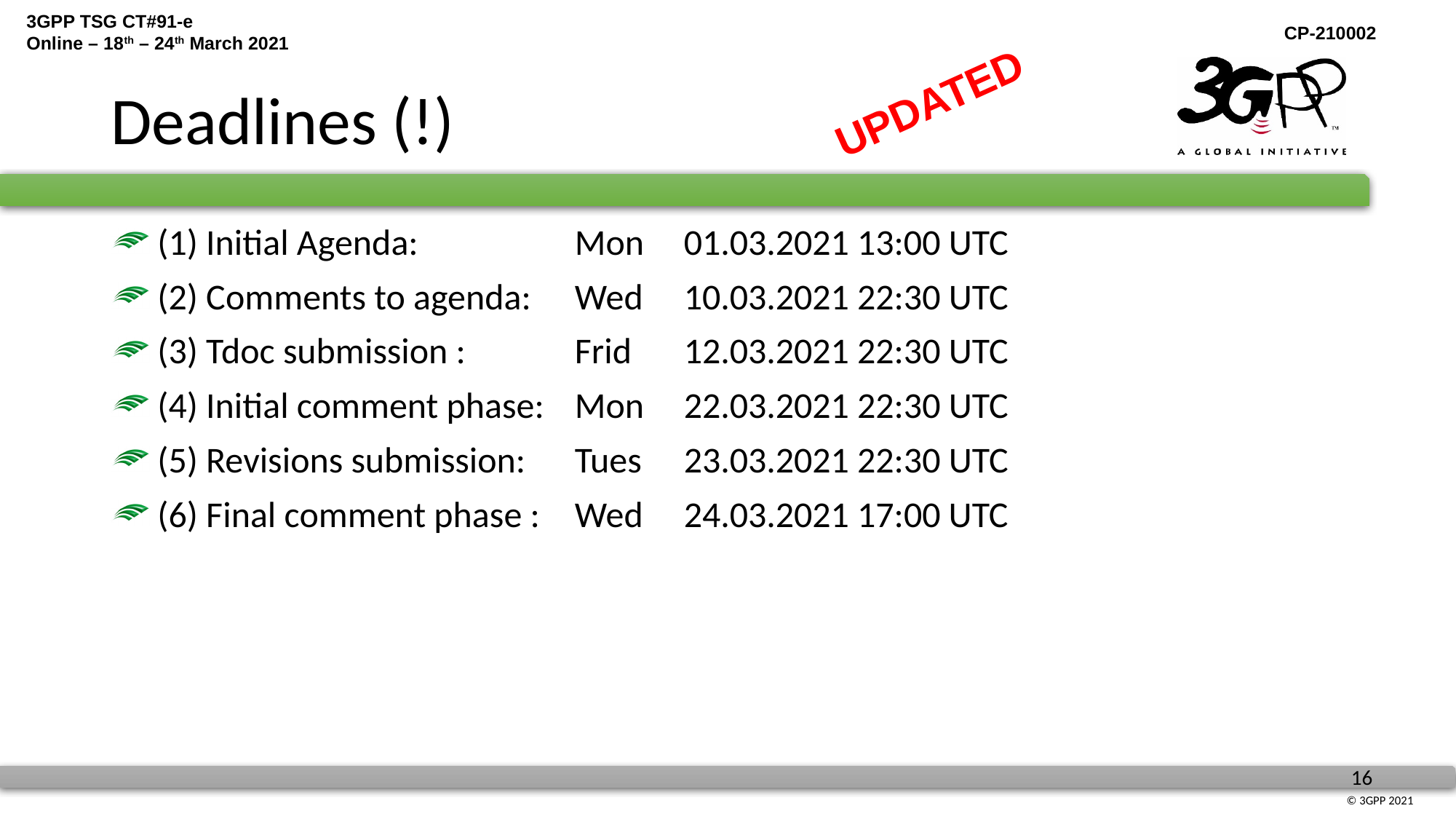

# Deadlines (!)
UPDATED
 (1) Initial Agenda:		Mon	01.03.2021 13:00 UTC
 (2) Comments to agenda:	Wed 	10.03.2021 22:30 UTC
 (3) Tdoc submission :	Frid 	12.03.2021 22:30 UTC
 (4) Initial comment phase:	Mon 	22.03.2021 22:30 UTC
 (5) Revisions submission: 	Tues	23.03.2021 22:30 UTC
 (6) Final comment phase :	Wed 	24.03.2021 17:00 UTC